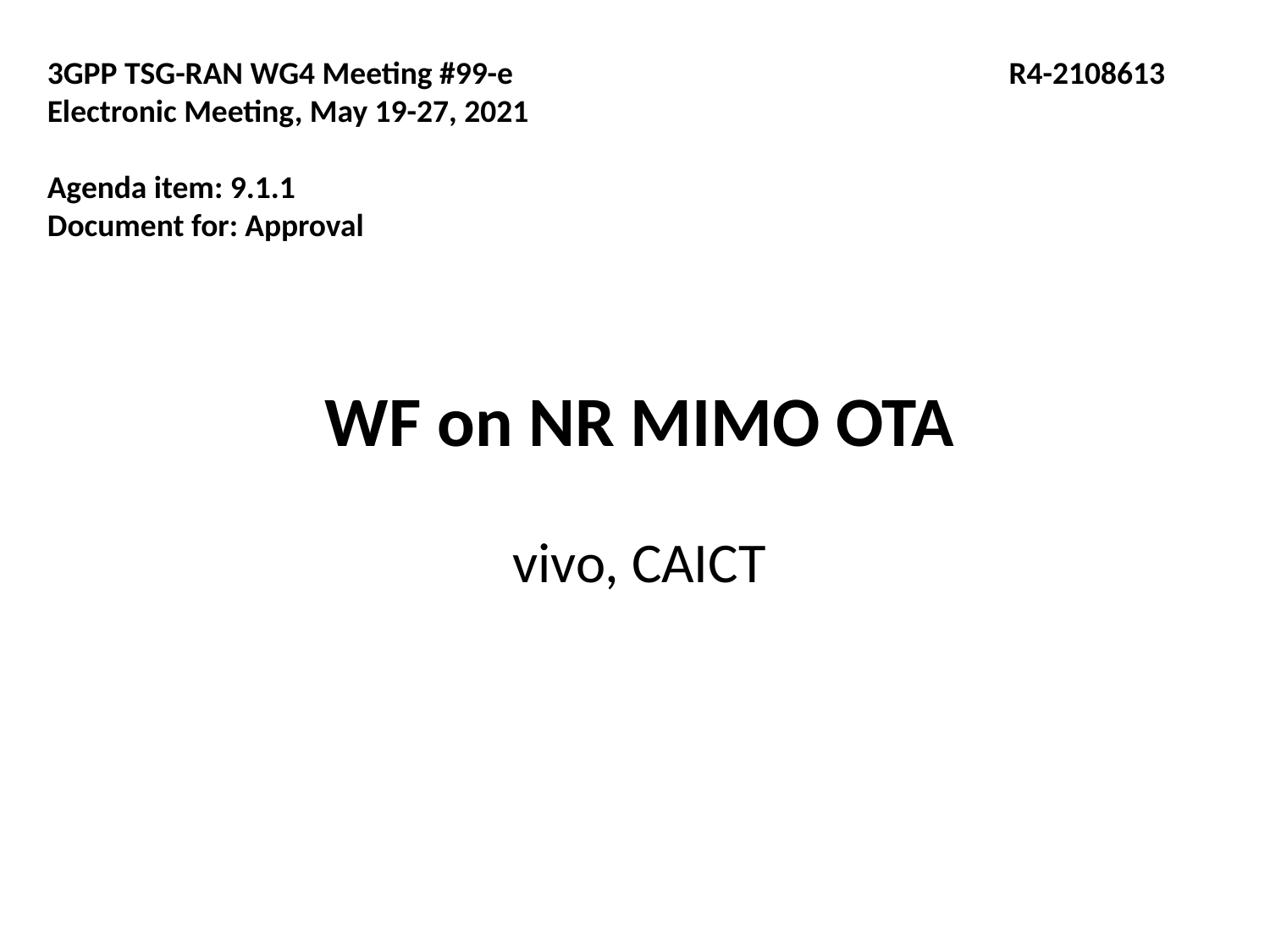

3GPP TSG-RAN WG4 Meeting #99-e                                                                     R4-2108613
Electronic Meeting, May 19-27, 2021

Agenda item: 9.1.1
Document for: Approval

# WF on NR MIMO OTA
vivo, CAICT